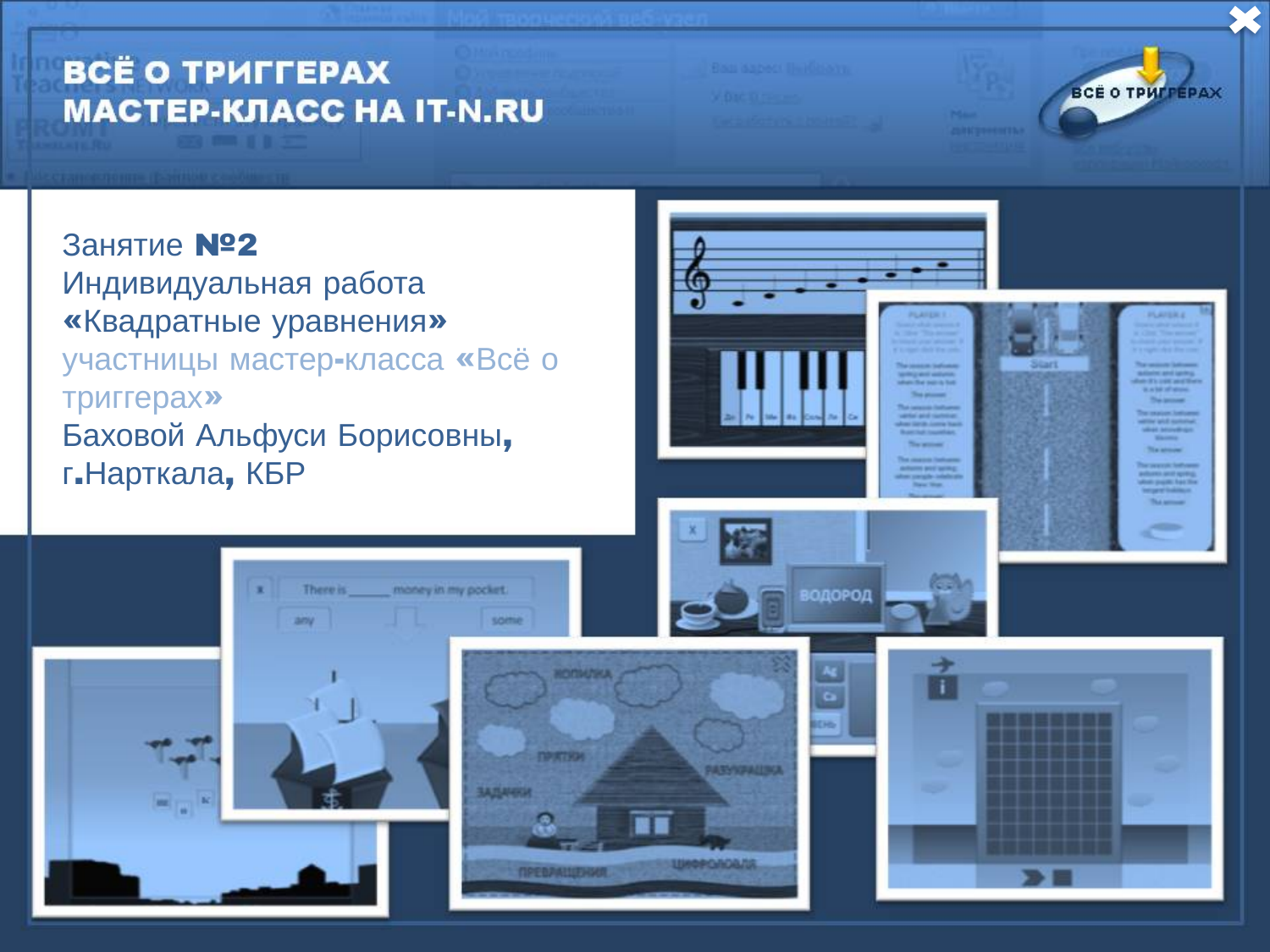

Занятие №2
Индивидуальная работа
«Квадратные уравнения»
участницы мастер-класса «Всё о триггерах»
Баховой Альфуси Борисовны, г.Нарткала, КБР